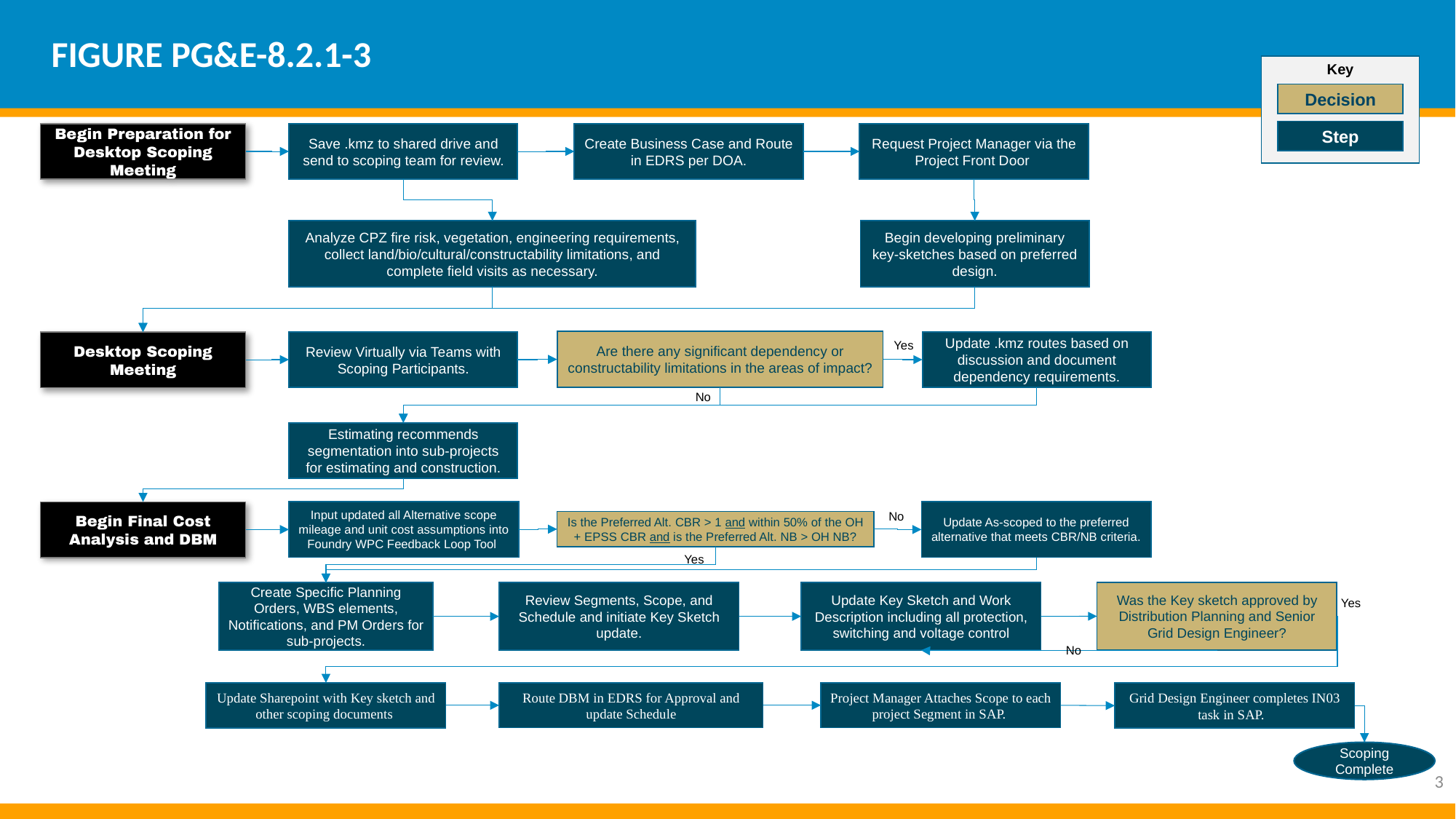

# FIGURE PG&E-8.2.1-3
Key

Decision
Step
Begin Preparation for Desktop Scoping Meeting
Request Project Manager via the Project Front Door
Create Business Case and Route in EDRS per DOA.
Save .kmz to shared drive and send to scoping team for review.
Begin developing preliminary key-sketches based on preferred design.
Analyze CPZ fire risk, vegetation, engineering requirements, collect land/bio/cultural/constructability limitations, and complete field visits as necessary.
Are there any significant dependency or constructability limitations in the areas of impact?
Review Virtually via Teams with Scoping Participants.
Update .kmz routes based on discussion and document dependency requirements.
Desktop Scoping Meeting
Yes
No
Estimating recommends segmentation into sub-projects for estimating and construction.
Input updated all Alternative scope mileage and unit cost assumptions into Foundry WPC Feedback Loop Tool
Update As-scoped to the preferred alternative that meets CBR/NB criteria.
Begin Final Cost Analysis and DBM
No
Is the Preferred Alt. CBR > 1 and within 50% of the OH + EPSS CBR and is the Preferred Alt. NB > OH NB?
Yes
Was the Key sketch approved by Distribution Planning and Senior Grid Design Engineer?
Create Specific Planning Orders, WBS elements, Notifications, and PM Orders for sub-projects.
Review Segments, Scope, and Schedule and initiate Key Sketch update.
Update Key Sketch and Work Description including all protection, switching and voltage control
Yes
No
Update Sharepoint with Key sketch and other scoping documents
Route DBM in EDRS for Approval and update Schedule
Project Manager Attaches Scope to each project Segment in SAP.
Grid Design Engineer completes IN03 task in SAP.
Scoping Complete
3